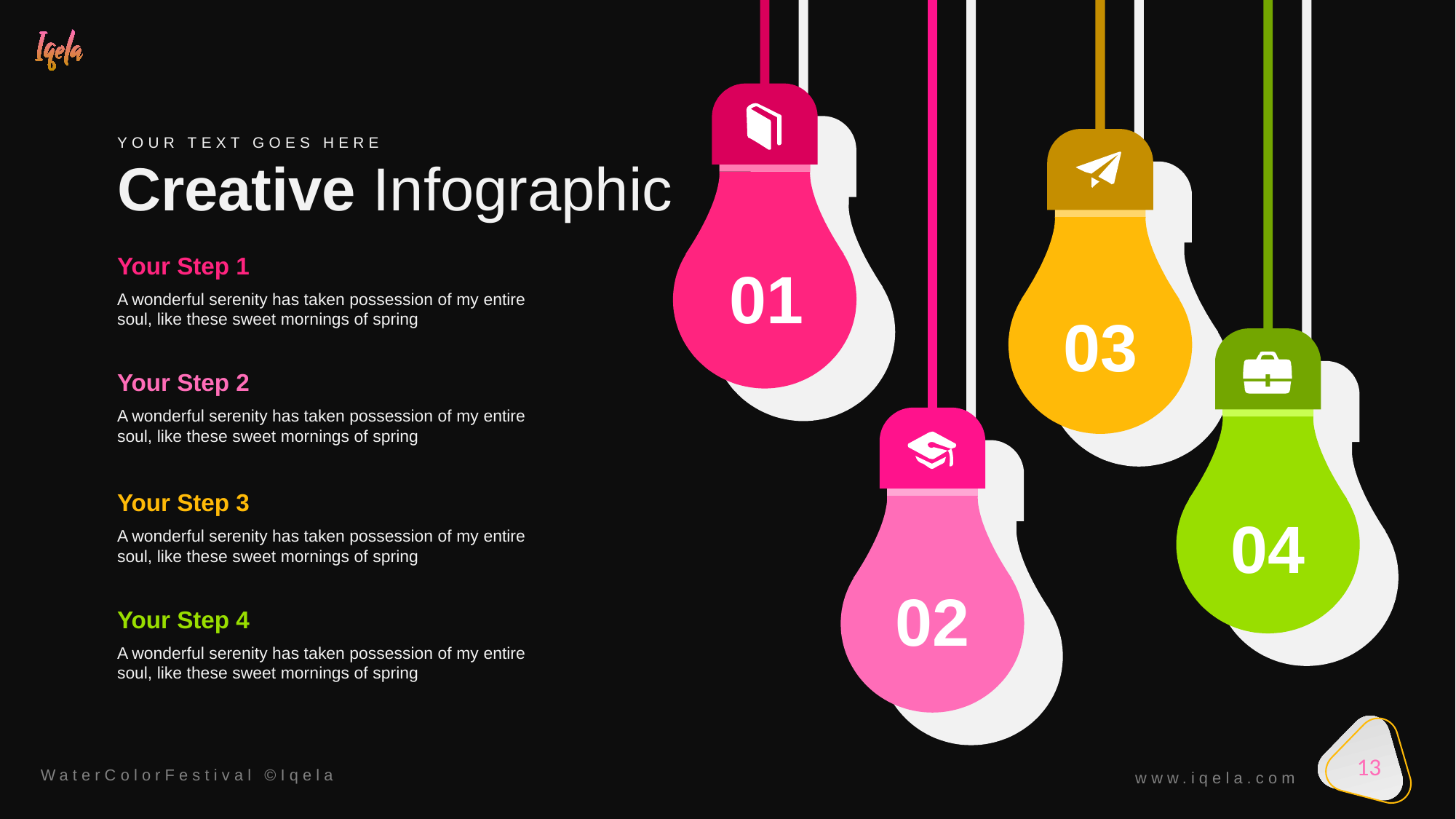

01

02

03

04

YOUR TEXT GOES HERE
Creative Infographic
Your Step 1
A wonderful serenity has taken possession of my entire soul, like these sweet mornings of spring
Your Step 2
A wonderful serenity has taken possession of my entire soul, like these sweet mornings of spring
Your Step 3
A wonderful serenity has taken possession of my entire soul, like these sweet mornings of spring
Your Step 4
A wonderful serenity has taken possession of my entire soul, like these sweet mornings of spring